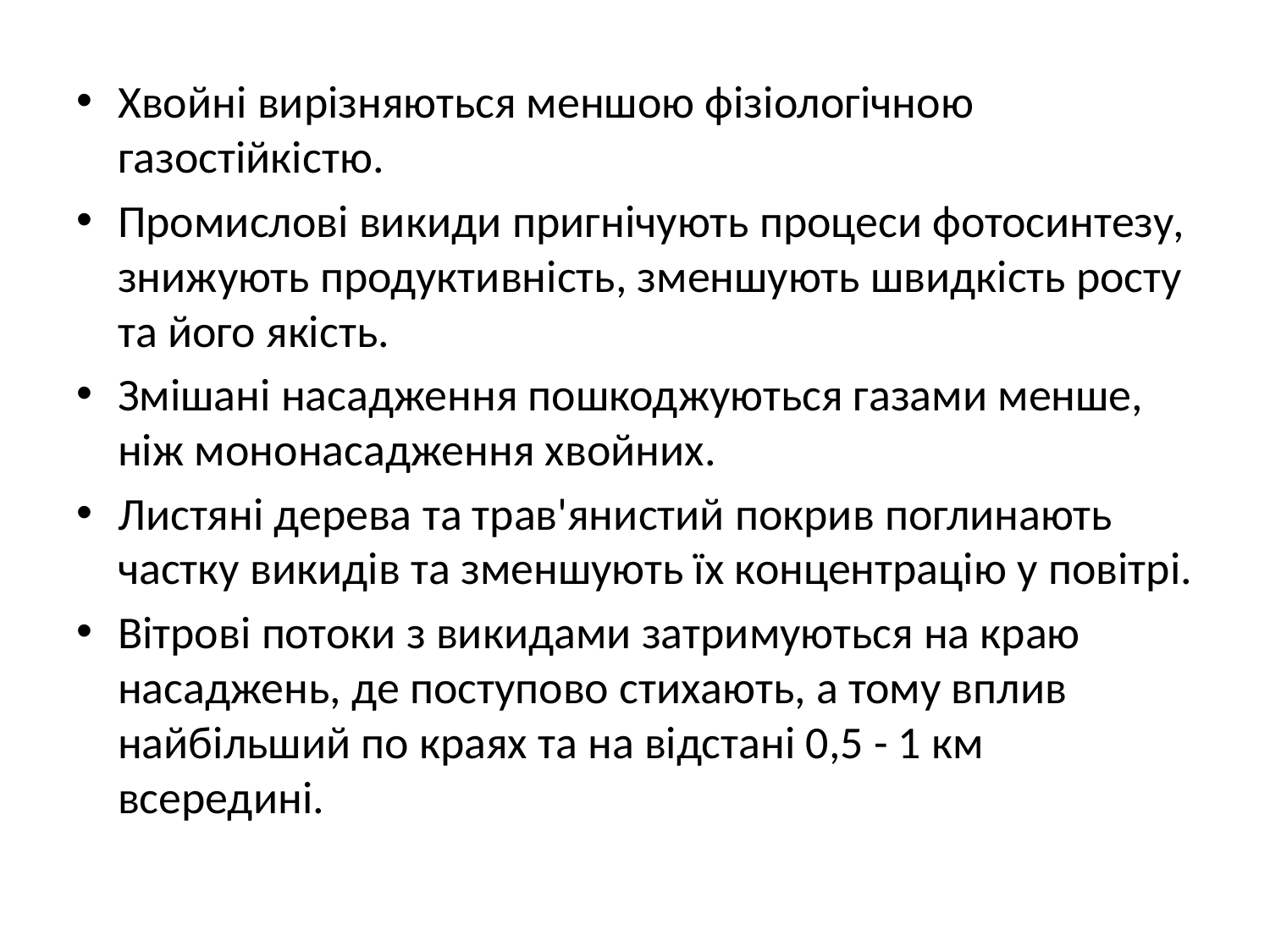

Хвойні вирізняються меншою фізіологічною газостійкістю.
Промислові викиди пригнічують процеси фотосинтезу, знижують продуктивність, зменшують швидкість росту та його якість.
Змішані насадження пошкоджуються газами менше, ніж мононасадження хвойних.
Листяні дерева та трав'янистий покрив поглинають частку викидів та зменшують їх концентрацію у повітрі.
Вітрові потоки з викидами затримуються на краю насаджень, де поступово стихають, а тому вплив найбільший по краях та на відстані 0,5 - 1 км всередині.